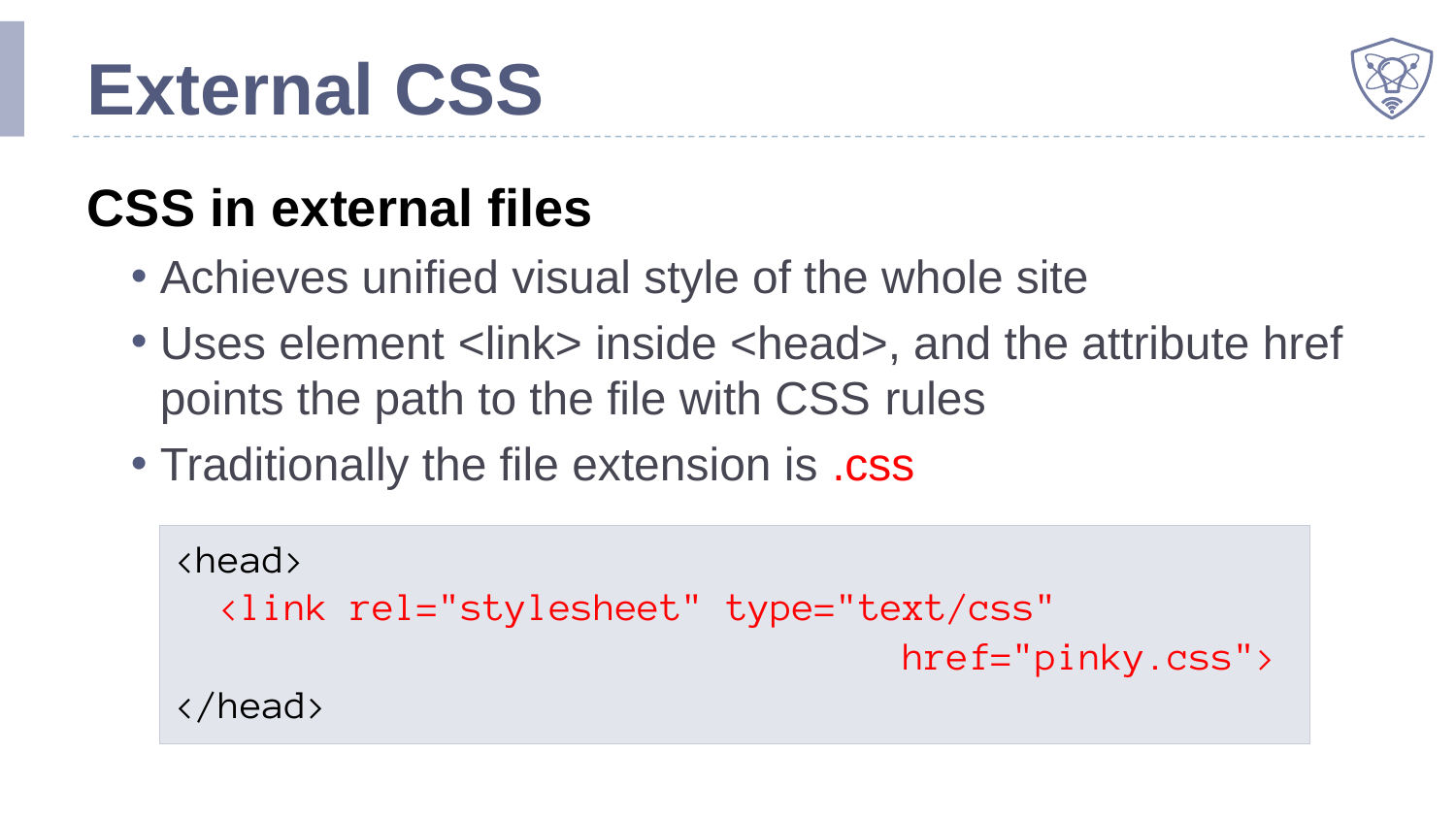

# External CSS
CSS in external files
Achieves unified visual style of the whole site
Uses element <link> inside <head>, and the attribute href points the path to the file with CSS rules
Traditionally the file extension is .css

<head>
  <link rel="stylesheet" type="text/css"
                                 href="pinky.css">
</head>